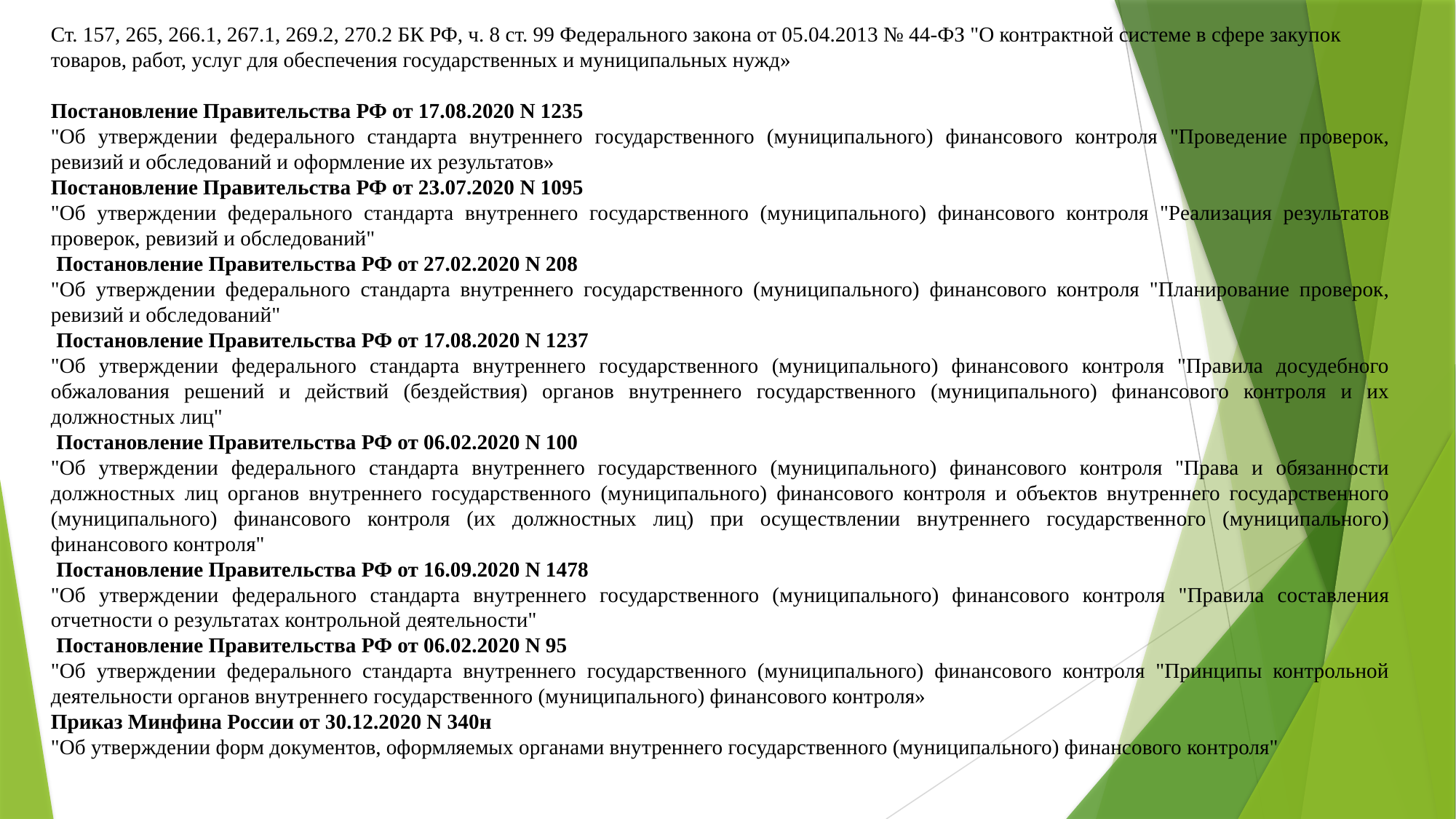

Ст. 157, 265, 266.1, 267.1, 269.2, 270.2 БК РФ, ч. 8 ст. 99 Федерального закона от 05.04.2013 № 44-ФЗ "О контрактной системе в сфере закупок товаров, работ, услуг для обеспечения государственных и муниципальных нужд»

Постановление Правительства РФ от 17.08.2020 N 1235
"Об утверждении федерального стандарта внутреннего государственного (муниципального) финансового контроля "Проведение проверок, ревизий и обследований и оформление их результатов»
Постановление Правительства РФ от 23.07.2020 N 1095
"Об утверждении федерального стандарта внутреннего государственного (муниципального) финансового контроля "Реализация результатов проверок, ревизий и обследований"
 Постановление Правительства РФ от 27.02.2020 N 208
"Об утверждении федерального стандарта внутреннего государственного (муниципального) финансового контроля "Планирование проверок, ревизий и обследований"
 Постановление Правительства РФ от 17.08.2020 N 1237
"Об утверждении федерального стандарта внутреннего государственного (муниципального) финансового контроля "Правила досудебного обжалования решений и действий (бездействия) органов внутреннего государственного (муниципального) финансового контроля и их должностных лиц"
 Постановление Правительства РФ от 06.02.2020 N 100
"Об утверждении федерального стандарта внутреннего государственного (муниципального) финансового контроля "Права и обязанности должностных лиц органов внутреннего государственного (муниципального) финансового контроля и объектов внутреннего государственного (муниципального) финансового контроля (их должностных лиц) при осуществлении внутреннего государственного (муниципального) финансового контроля"
 Постановление Правительства РФ от 16.09.2020 N 1478
"Об утверждении федерального стандарта внутреннего государственного (муниципального) финансового контроля "Правила составления отчетности о результатах контрольной деятельности"
 Постановление Правительства РФ от 06.02.2020 N 95
"Об утверждении федерального стандарта внутреннего государственного (муниципального) финансового контроля "Принципы контрольной деятельности органов внутреннего государственного (муниципального) финансового контроля»
Приказ Минфина России от 30.12.2020 N 340н
"Об утверждении форм документов, оформляемых органами внутреннего государственного (муниципального) финансового контроля"